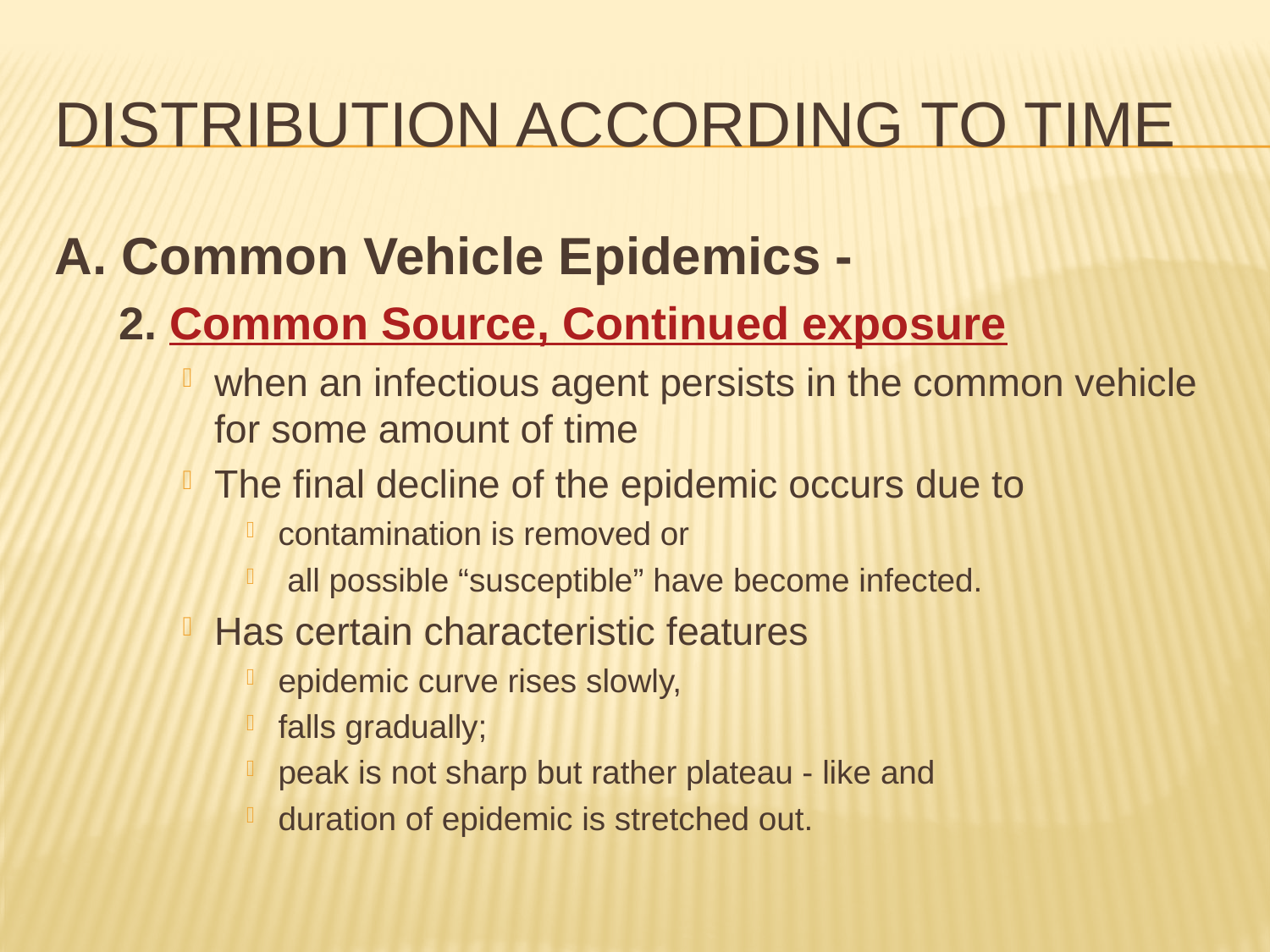

# Distribution According to Time
A. Common Vehicle Epidemics -
2. Common Source, Continued exposure
when an infectious agent persists in the common vehicle for some amount of time
The final decline of the epidemic occurs due to
contamination is removed or
 all possible “susceptible” have become infected.
Has certain characteristic features
epidemic curve rises slowly,
falls gradually;
peak is not sharp but rather plateau - like and
duration of epidemic is stretched out.